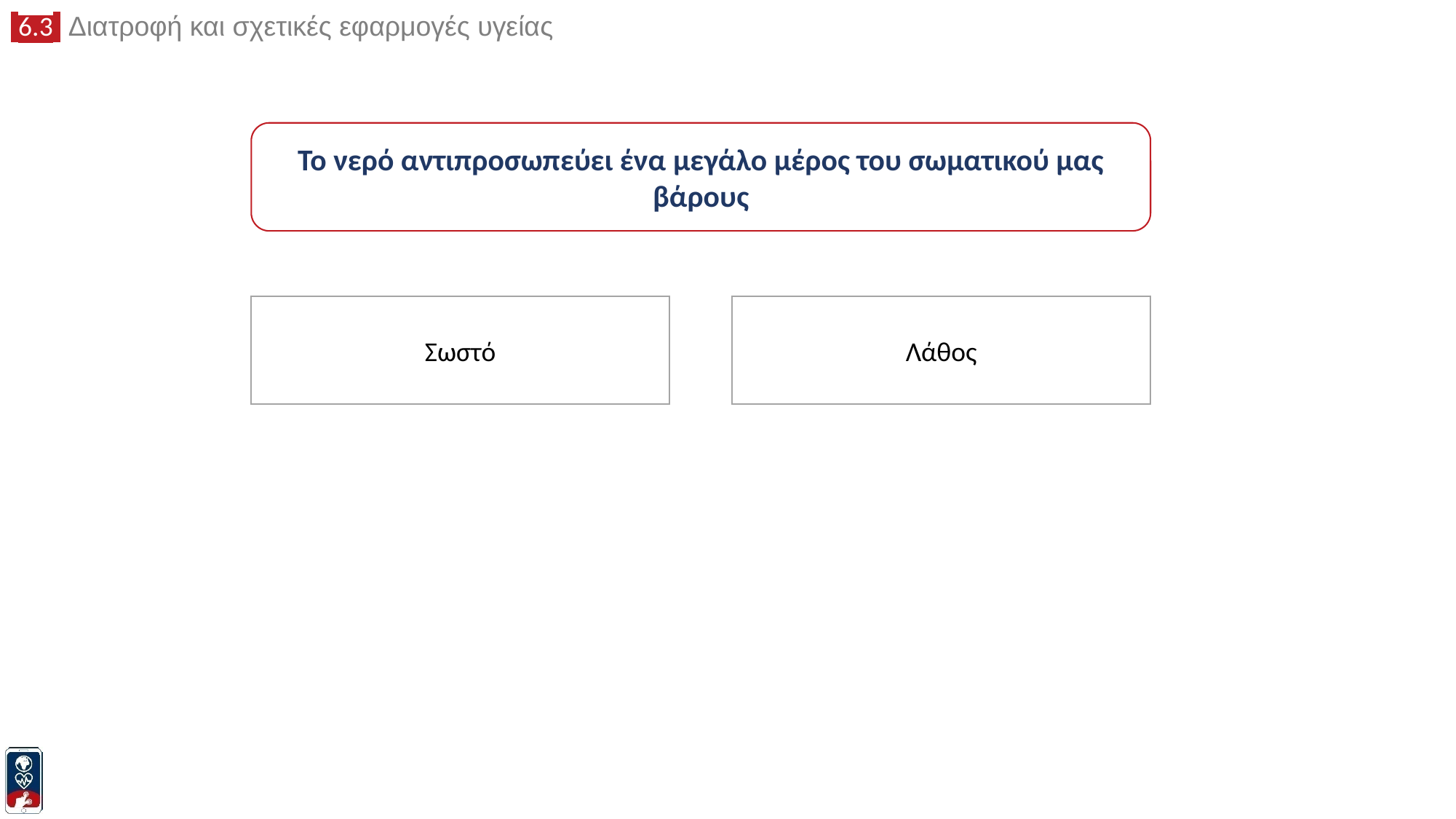

Το νερό αντιπροσωπεύει ένα μεγάλο μέρος του σωματικού μας βάρους
Λάθος
Σωστό